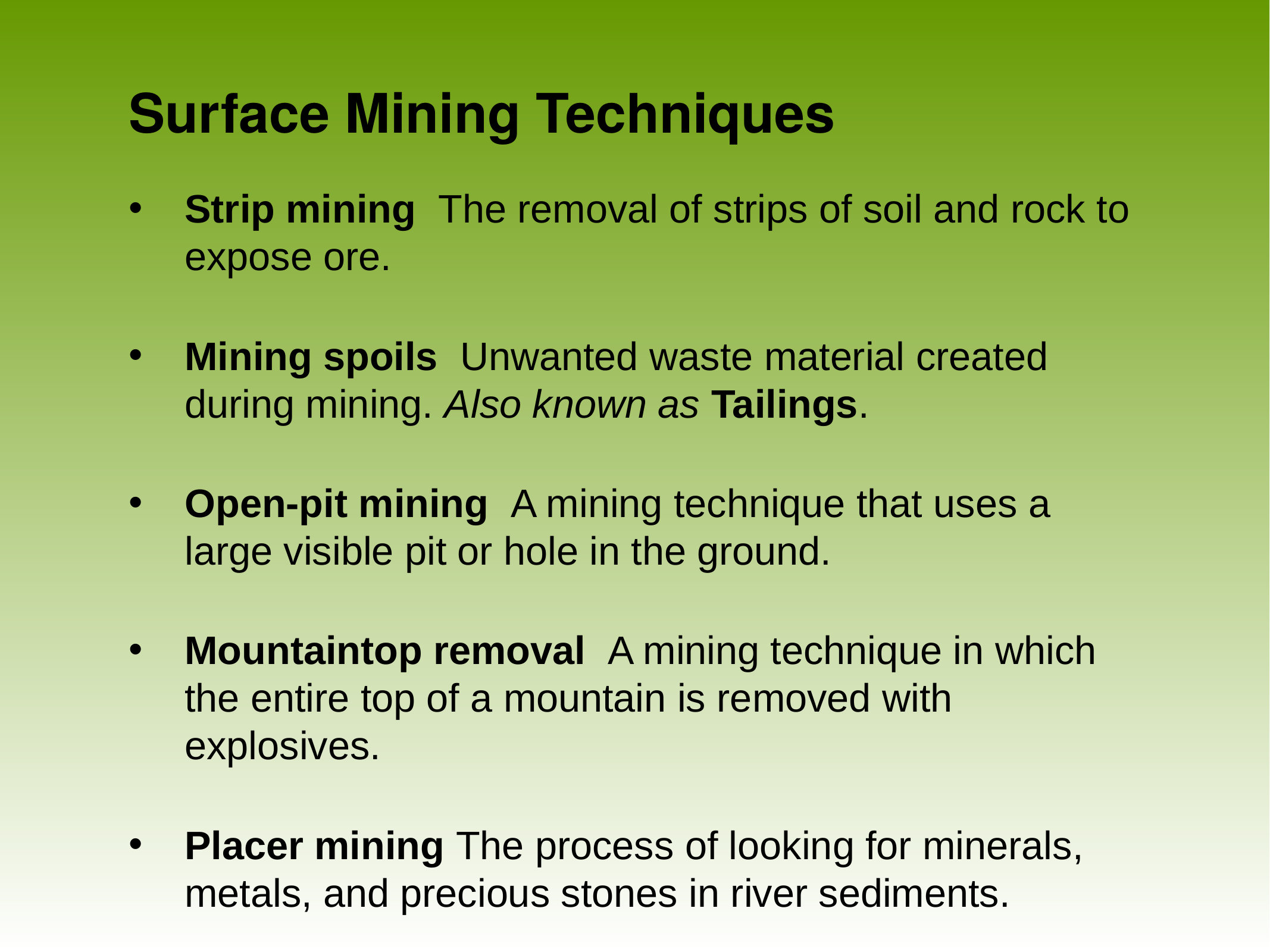

# Surface Mining Techniques
Strip mining  The removal of strips of soil and rock to expose ore.
Mining spoils  Unwanted waste material created during mining. Also known as Tailings.
Open-pit mining  A mining technique that uses a large visible pit or hole in the ground.
Mountaintop removal  A mining technique in which the entire top of a mountain is removed with explosives.
Placer mining The process of looking for minerals, metals, and precious stones in river sediments.